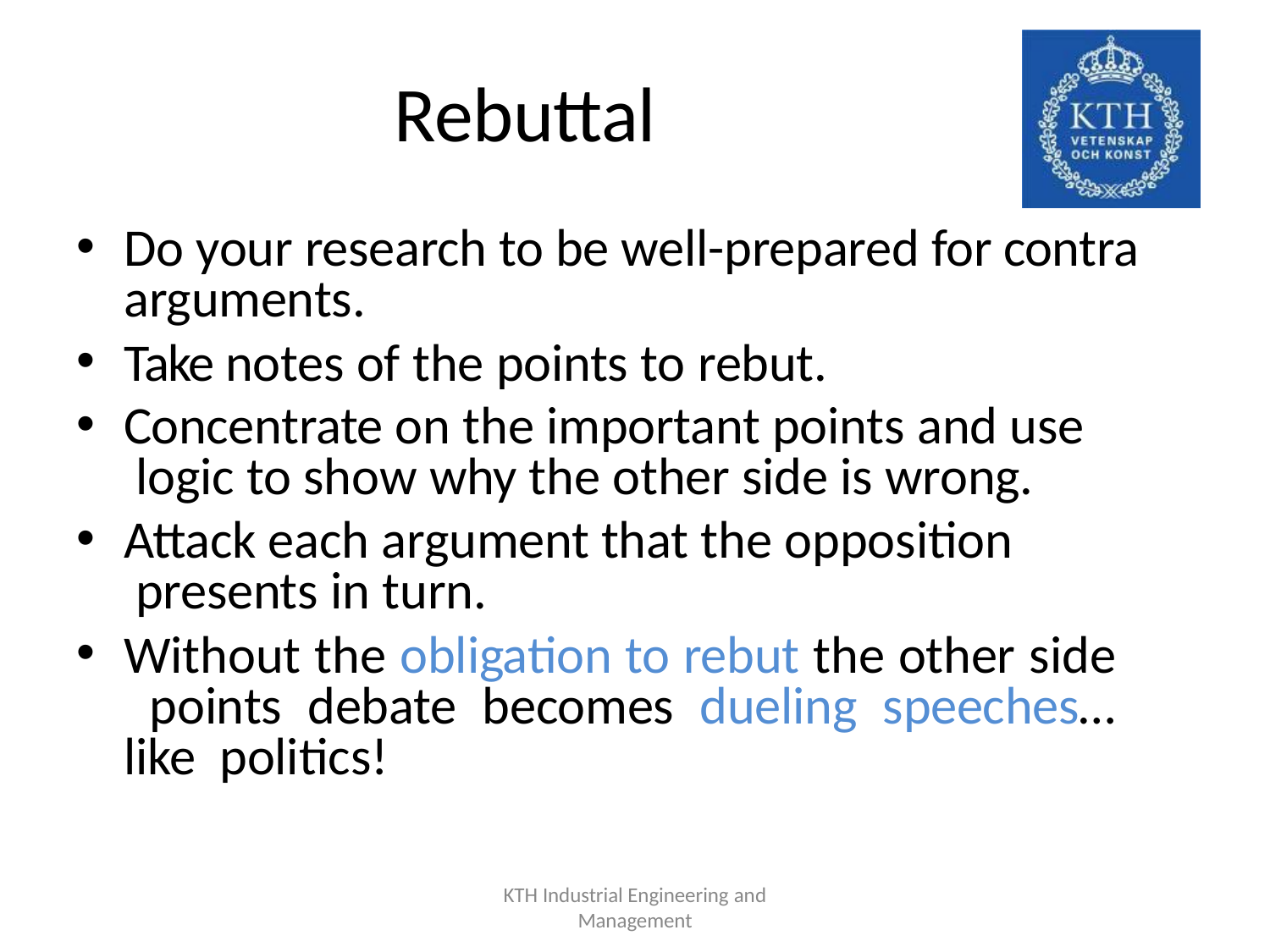

# Rebuttal
Do your research to be well-prepared for contra  arguments.
Take notes of the points to rebut.
Concentrate on the important points and use  logic to show why the other side is wrong.
Attack each argument that the opposition  presents in turn.
Without the obligation to rebut the other side  points debate becomes dueling speeches…like  politics!
KTH Industrial Engineering and
Management